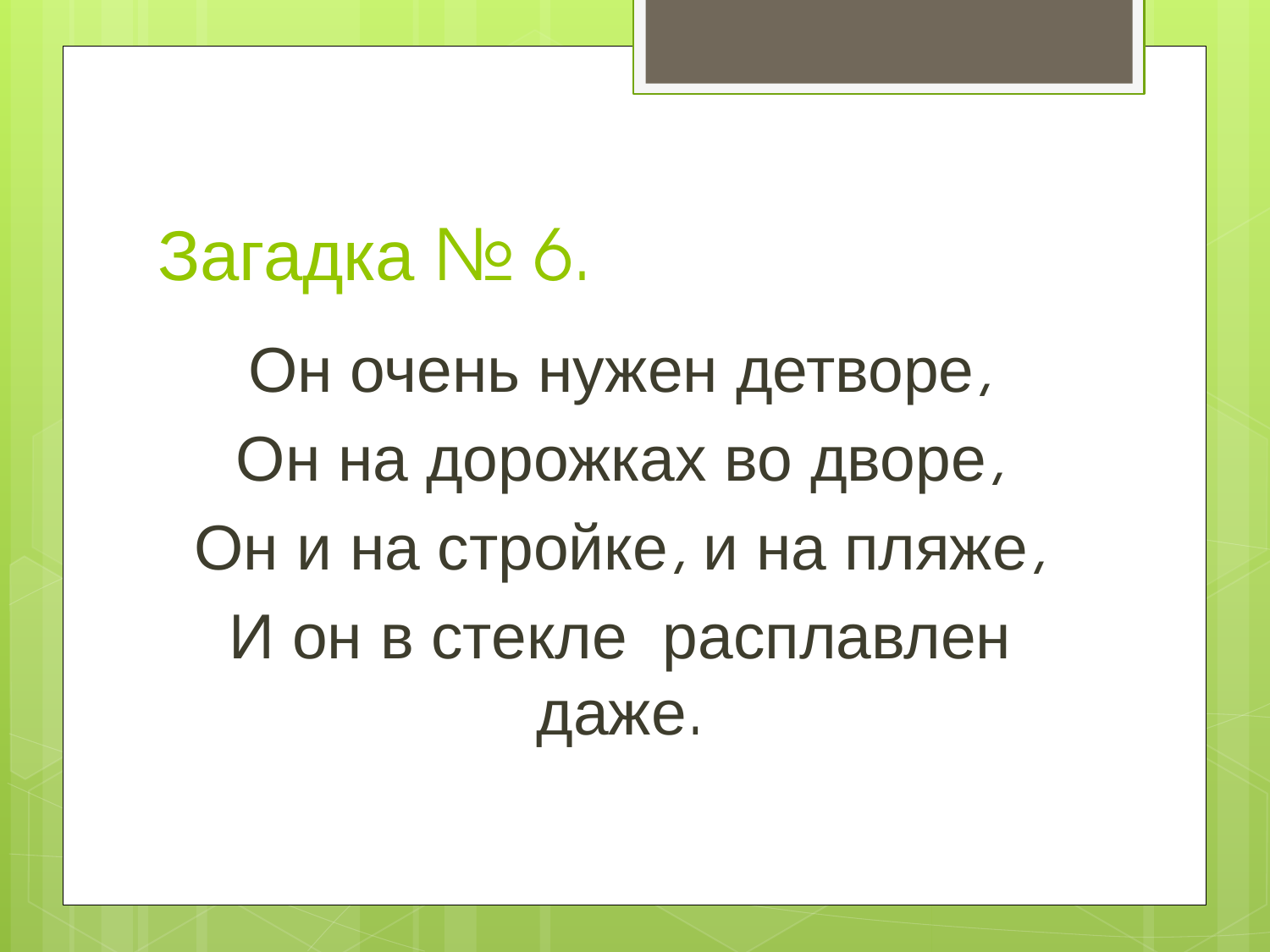

# Загадка № 6.
Он очень нужен детворе,
Он на дорожках во дворе,
Он и на стройке, и на пляже,
И он в стекле  расплавлен даже.